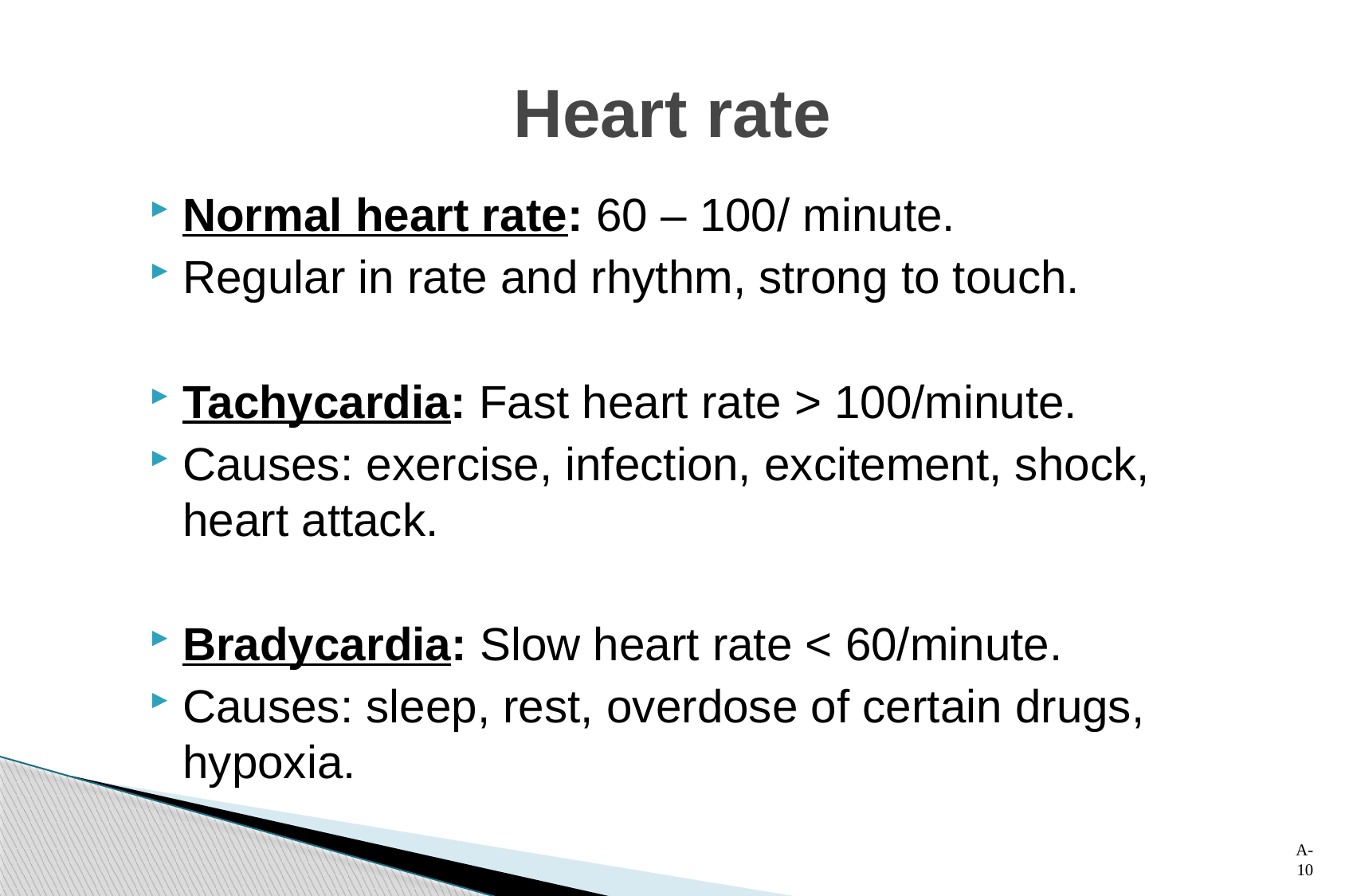

# Heart rate
Normal heart rate: 60 – 100/ minute.
Regular in rate and rhythm, strong to touch.

Tachycardia: Fast heart rate > 100/minute.
Causes: exercise, infection, excitement, shock, heart attack.

Bradycardia: Slow heart rate < 60/minute.
Causes: sleep, rest, overdose of certain drugs, hypoxia.
A-10